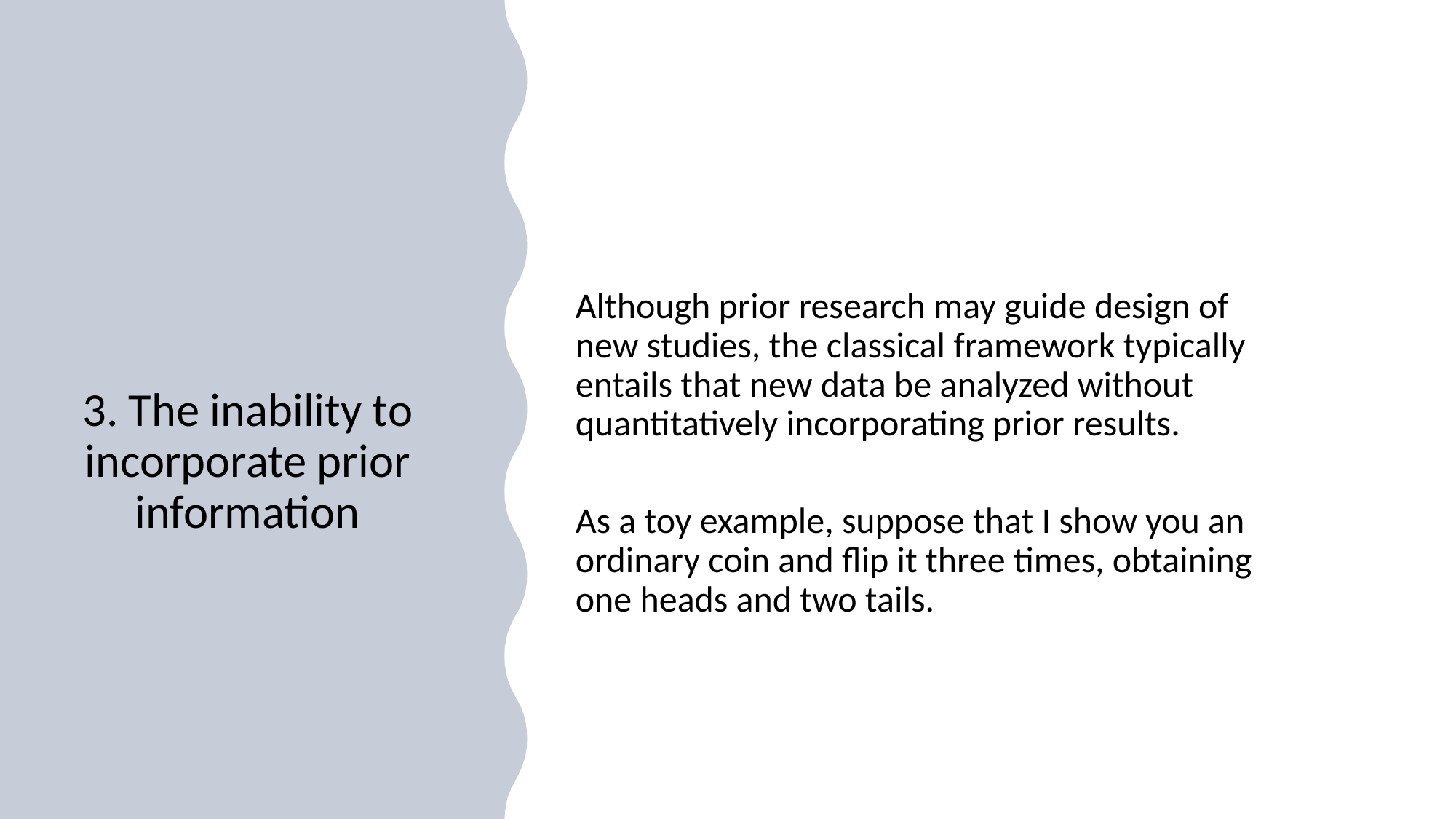

# 3. The inability to incorporate prior information

Although prior research may guide design of new studies, the classical framework typically entails that new data be analyzed without quantitatively incorporating prior results.

As a toy example, suppose that I show you an ordinary coin and flip it three times, obtaining one heads and two tails.